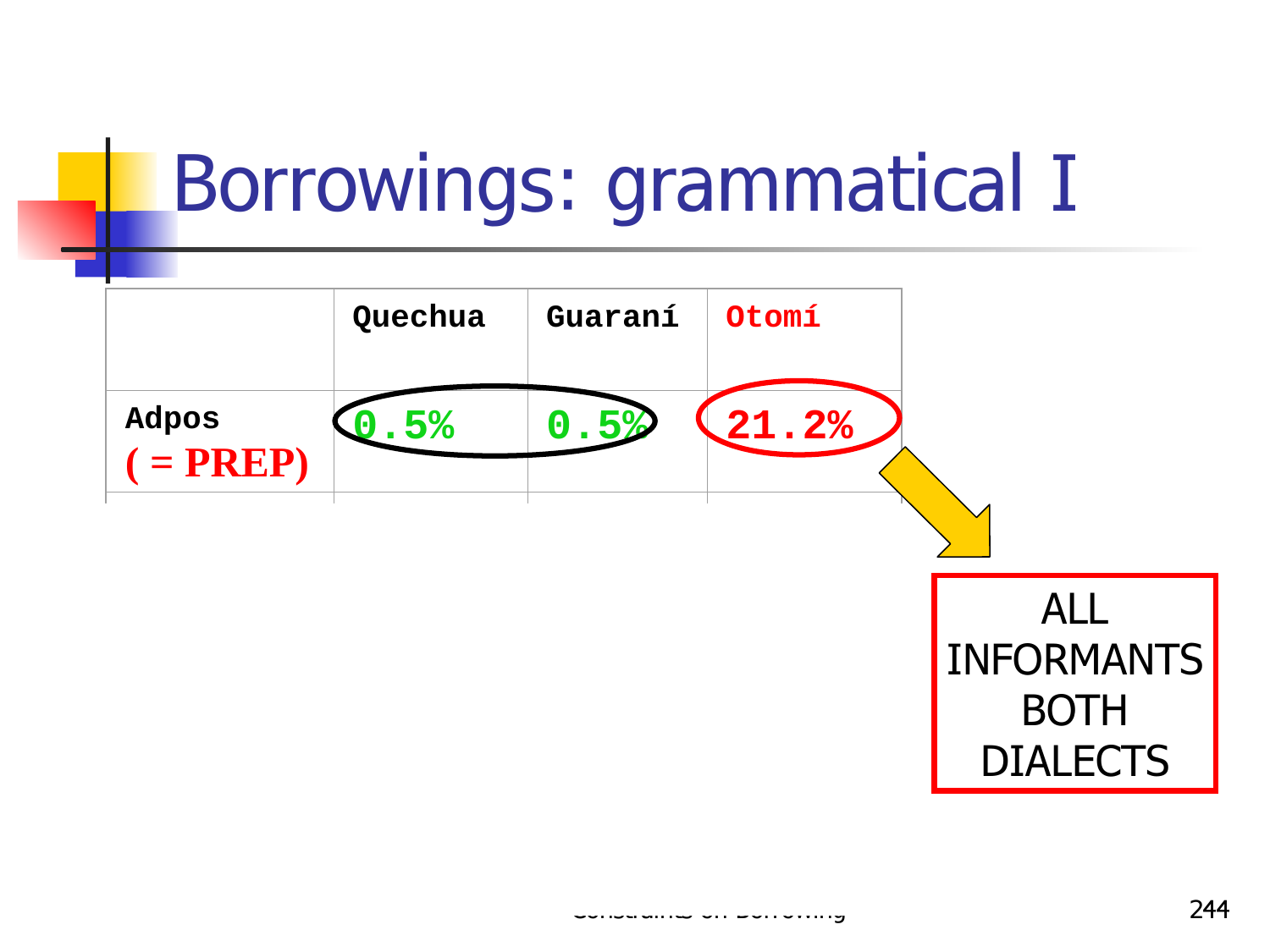

# Borrowings: grammatical I

Quechua

Guaraní

Otomí

Adpos
( = PREP)

0.5%

0.5%

21.2%

Art

0.0%

19.4%

0.0%

DsMrk

0.6%

0.8%

6.5%

Subj

1.6%

4.6%

6.1%

Conj

6.9%

4.4%

7.5%

ALL
INFORMANTS
BOTH
DIALECTS

Constraints on Borrowing
244